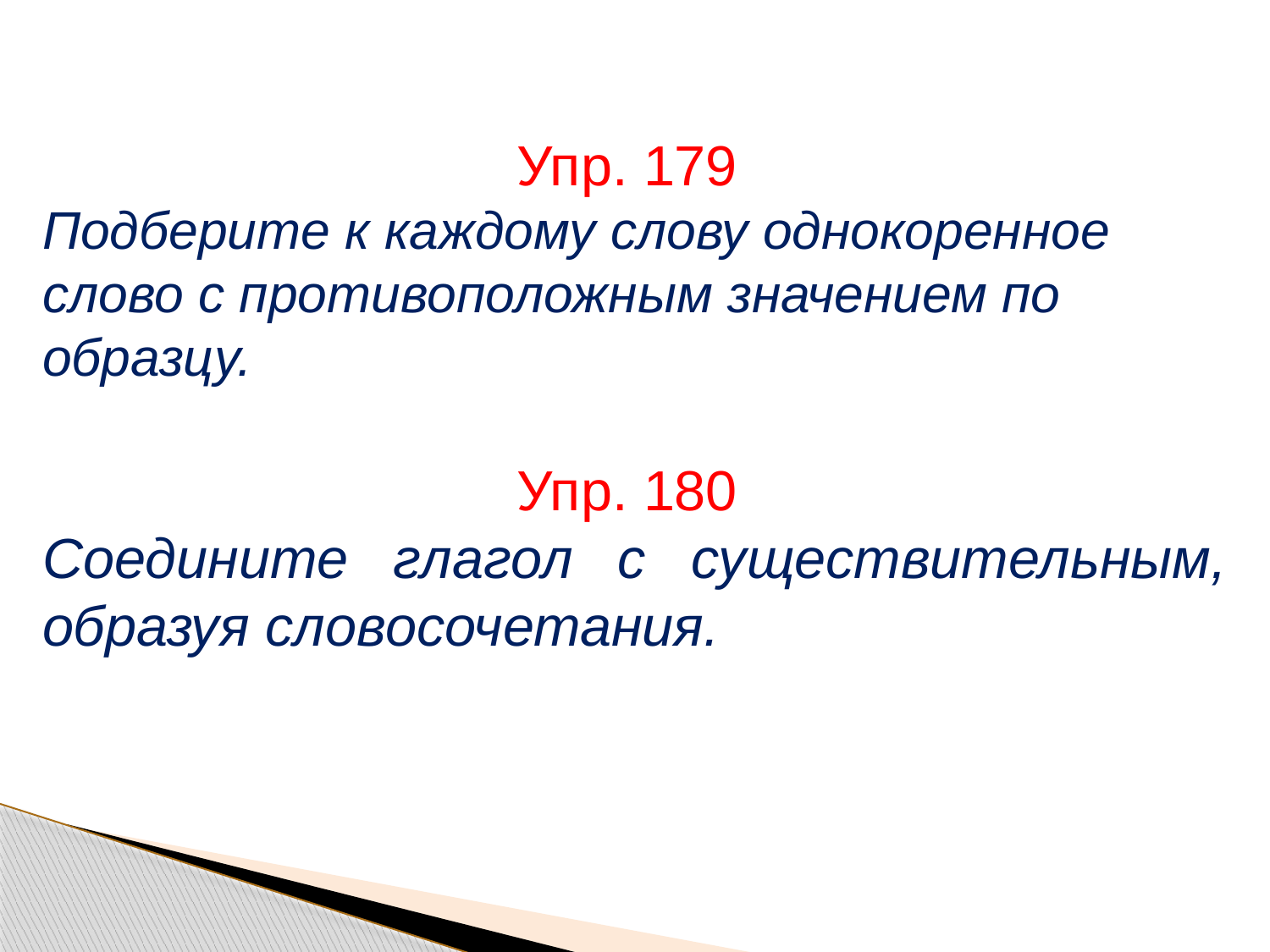

Упр. 179
Подберите к каждому слову однокоренное слово с противоположным значением по образцу.

Упр. 180
Соедините глагол с существительным, образуя словосочетания.